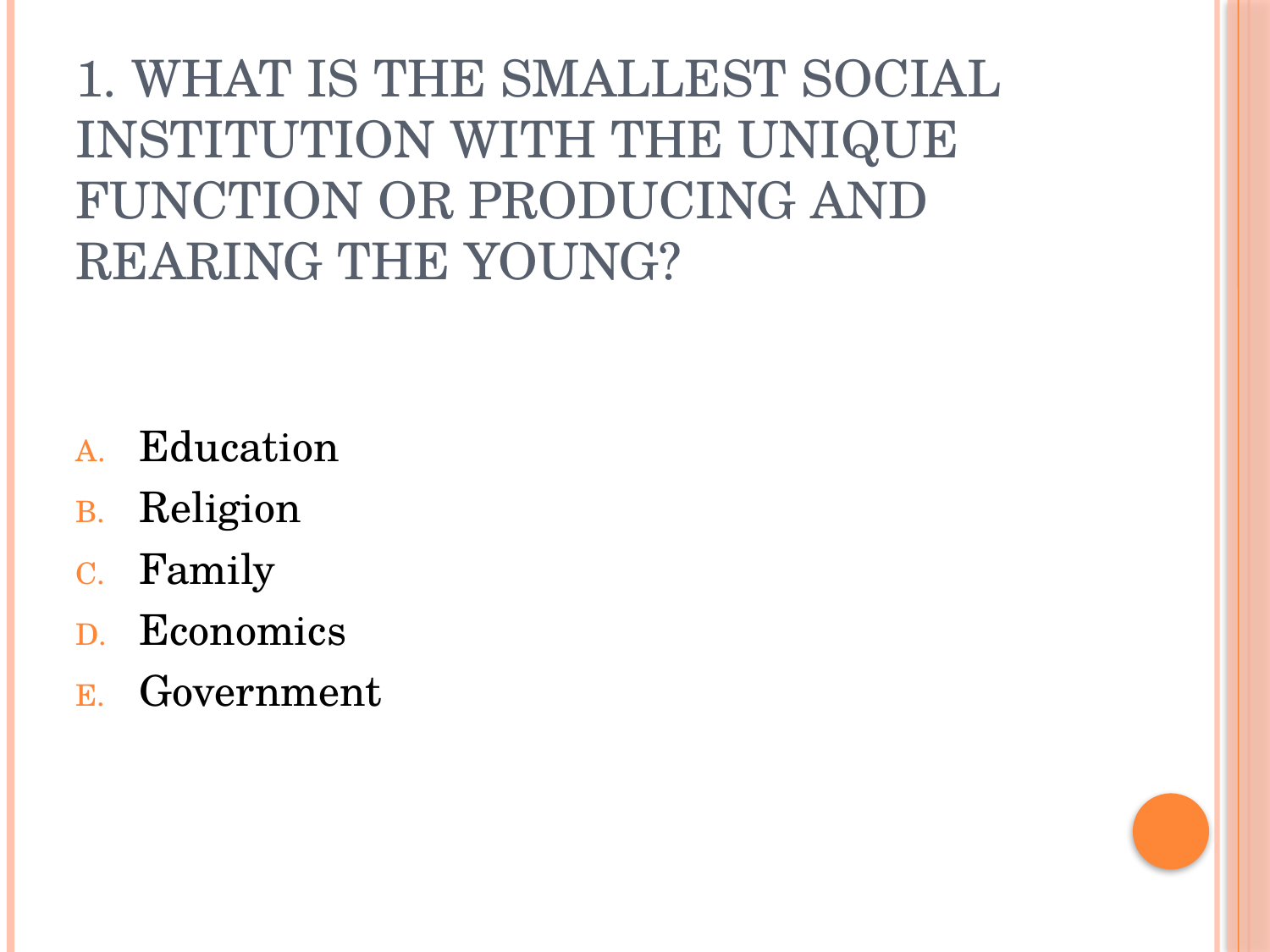

# 1. What is the smallest social institution with the unique function or producing and rearing the young?
Education
Religion
Family
Economics
Government